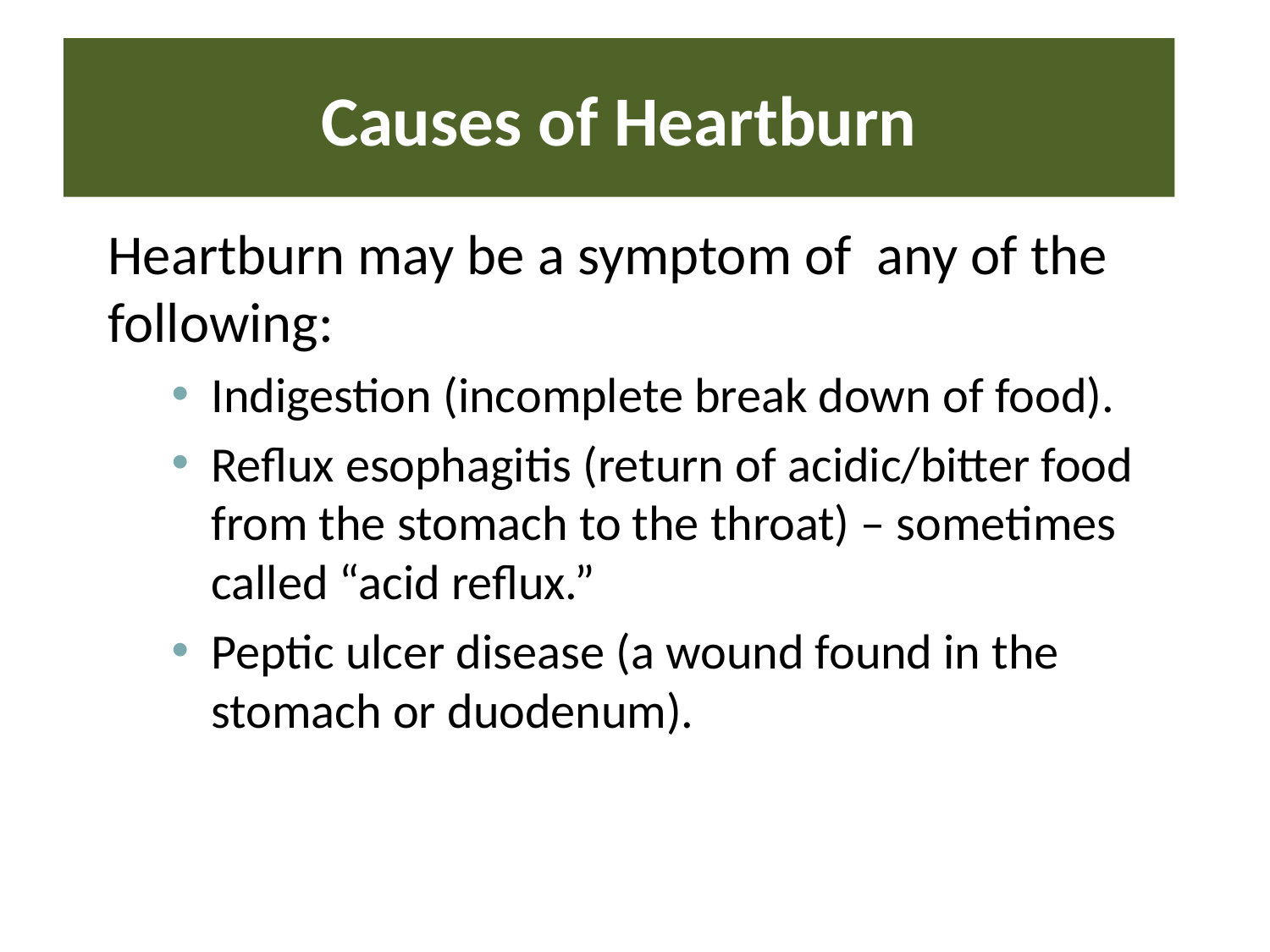

# Causes of Heartburn
Heartburn may be a symptom of  any of the following:
Indigestion (incomplete break down of food).
Reflux esophagitis (return of acidic/bitter food from the stomach to the throat) – sometimes called “acid reflux.”
Peptic ulcer disease (a wound found in the stomach or duodenum).